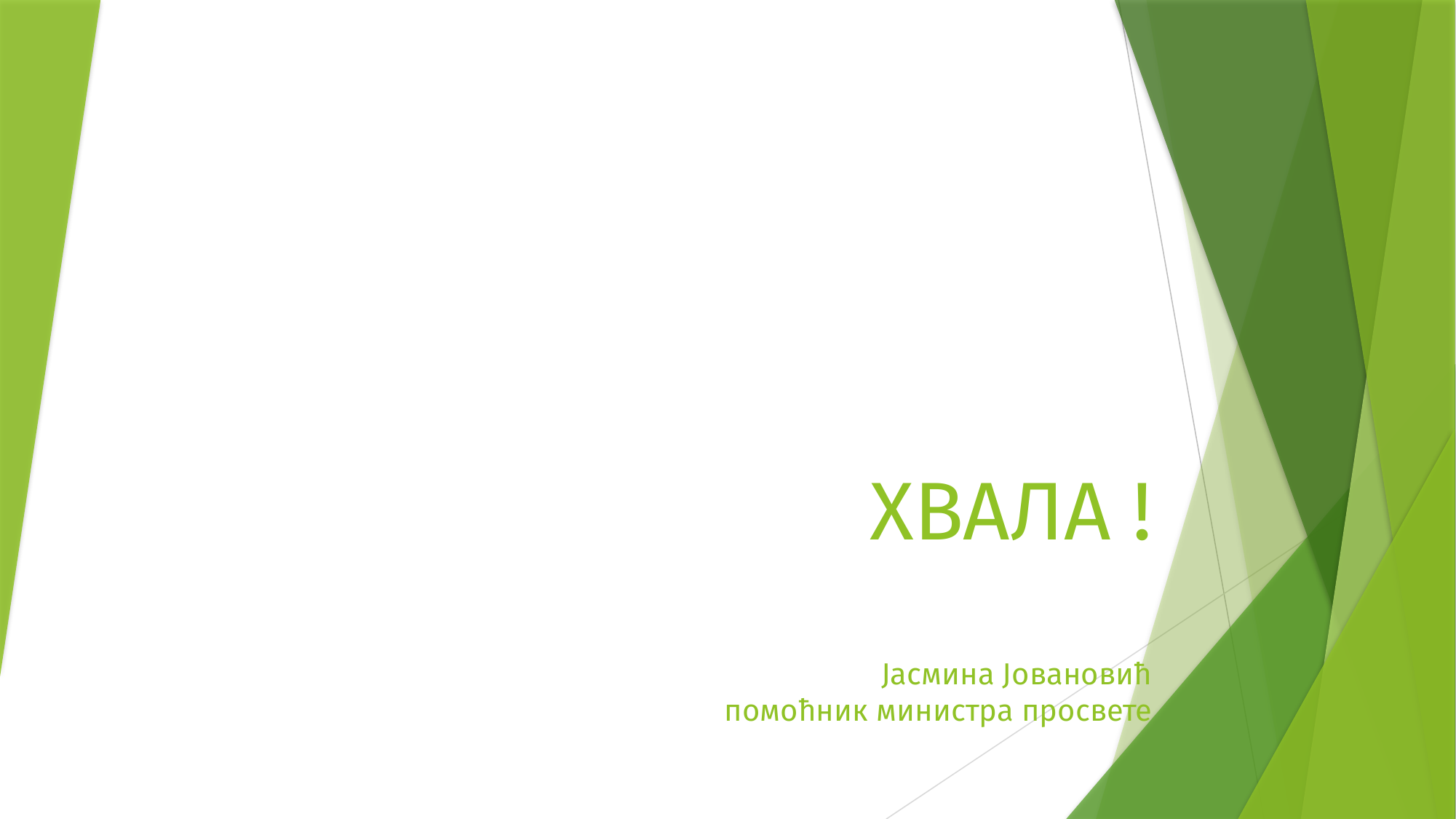

# ХВАЛА ! Јасмина Јовановић помоћник министра просвете